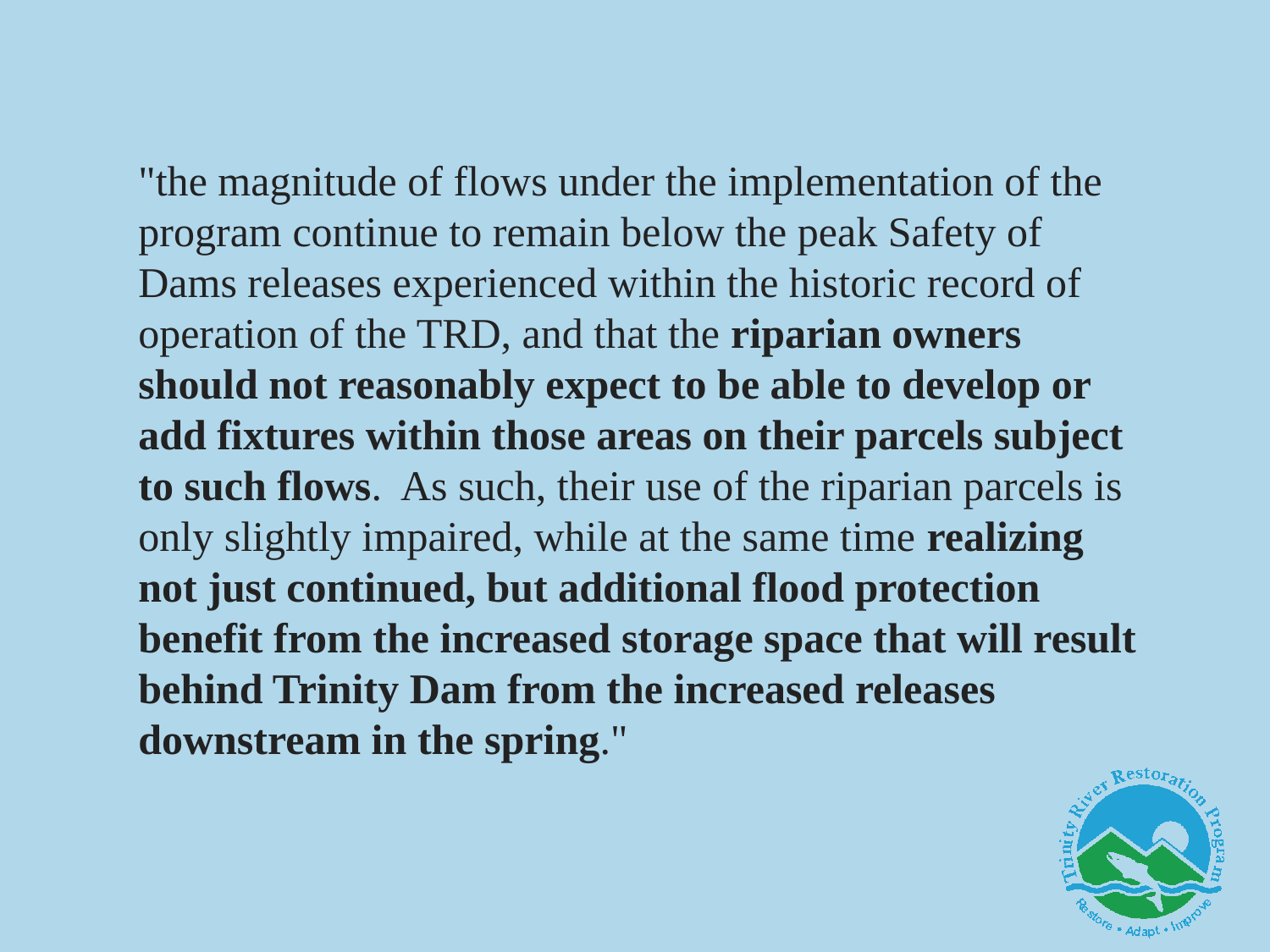

"the magnitude of flows under the implementation of the program continue to remain below the peak Safety of Dams releases experienced within the historic record of operation of the TRD, and that the riparian owners should not reasonably expect to be able to develop or add fixtures within those areas on their parcels subject to such flows.  As such, their use of the riparian parcels is only slightly impaired, while at the same time realizing not just continued, but additional flood protection benefit from the increased storage space that will result behind Trinity Dam from the increased releases downstream in the spring."